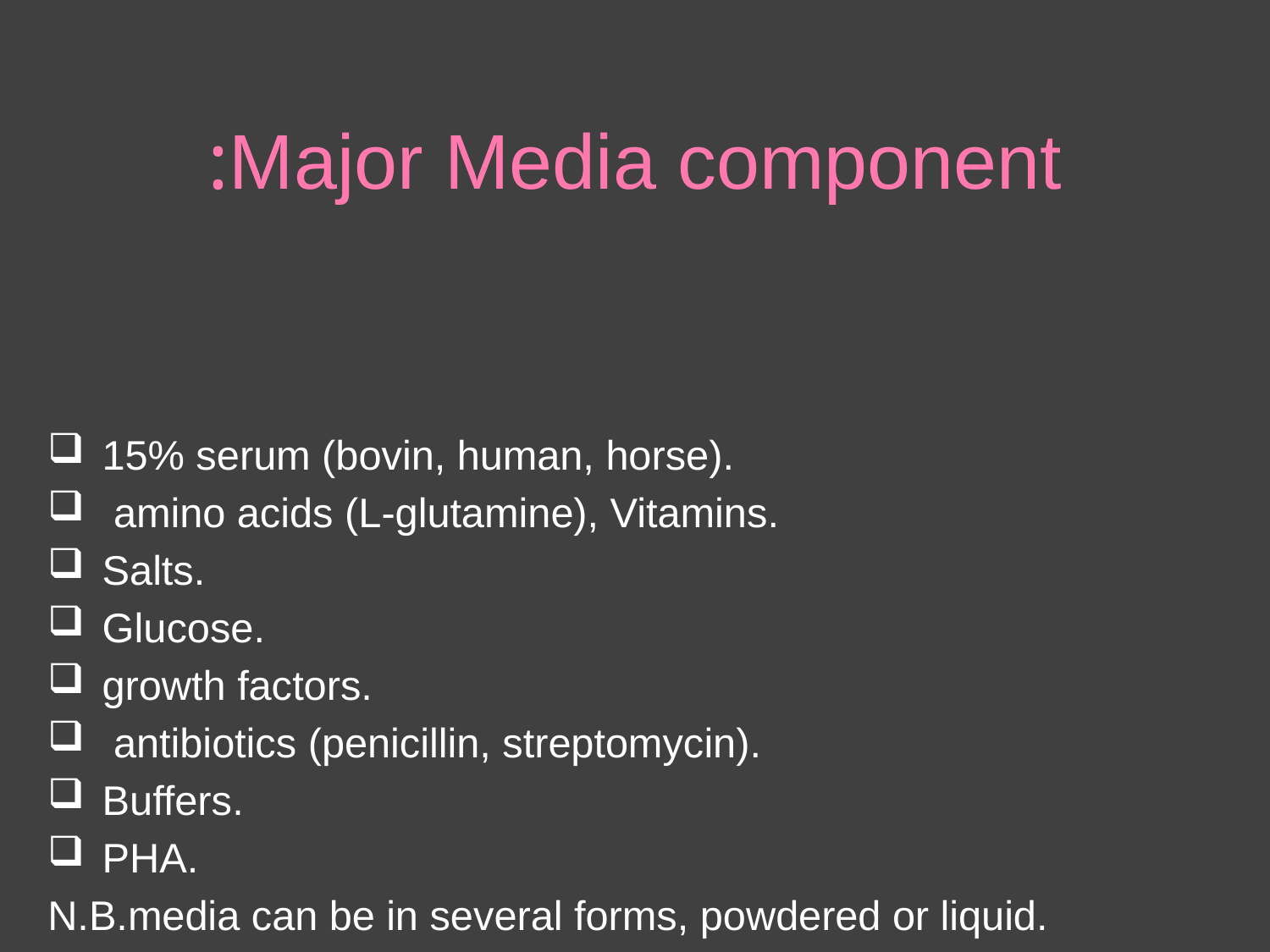

# Major Media component:
15% serum (bovin, human, horse).
 amino acids (L-glutamine), Vitamins.
Salts.
Glucose.
growth factors.
 antibiotics (penicillin, streptomycin).
Buffers.
PHA.
N.B.media can be in several forms, powdered or liquid.